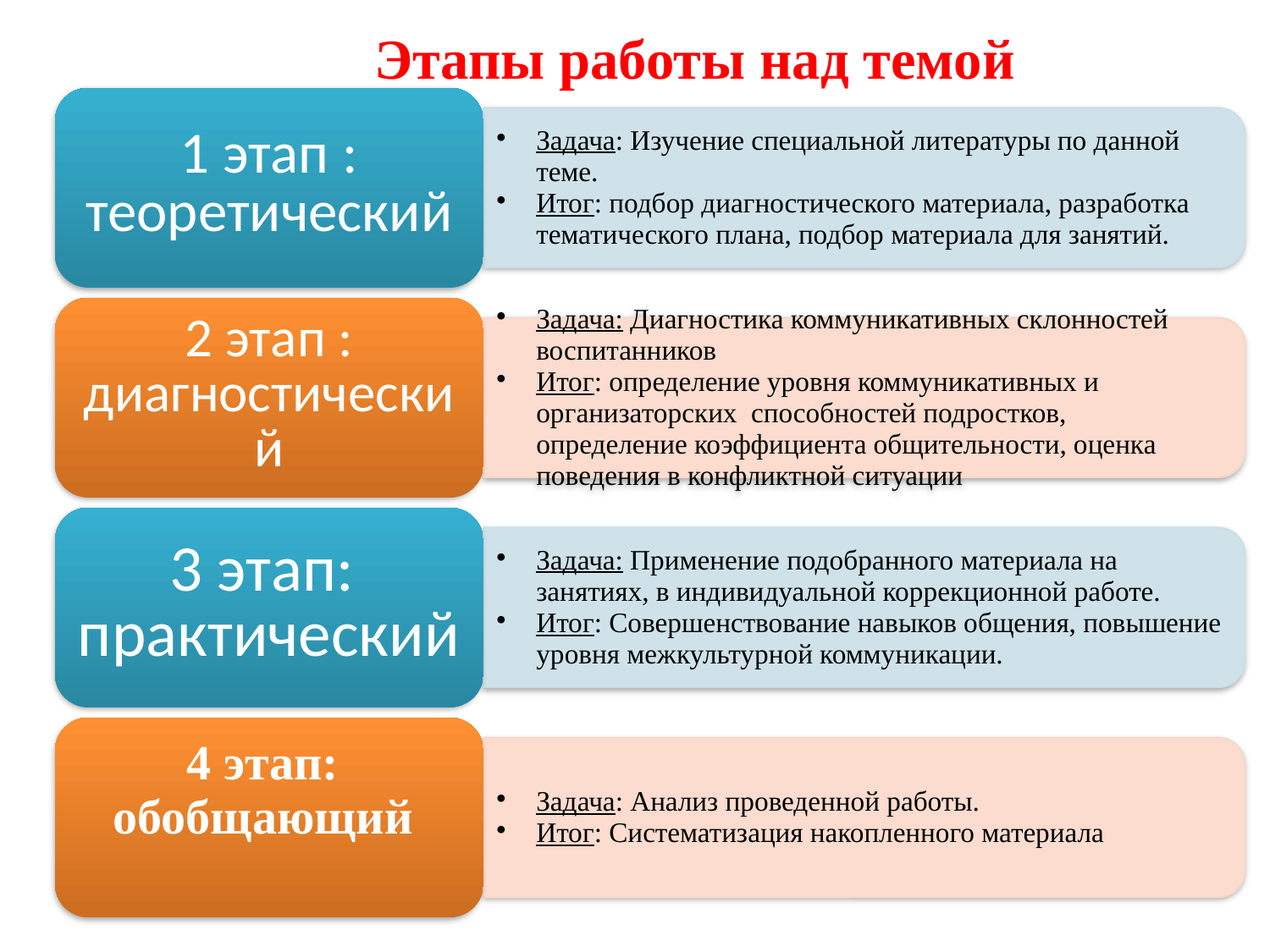

Этапы работы над темой
1 этап : теоретический
2 этап : диагностический
3 этап:
практический
4 этап:
обобщающий
Задача: Изучение специальной литературы по данной теме.
Итог: подбор диагностического материала, разработка тематического плана, подбор материала для занятий.
Задача: Анализ проведенной работы.
Итог: Систематизация накопленного материала
Задача: Диагностика коммуникативных склонностей воспитанников
Итог: определение уровня коммуникативных и организаторских  способностей подростков, определение коэффициента общительности, оценка поведения в конфликтной ситуации